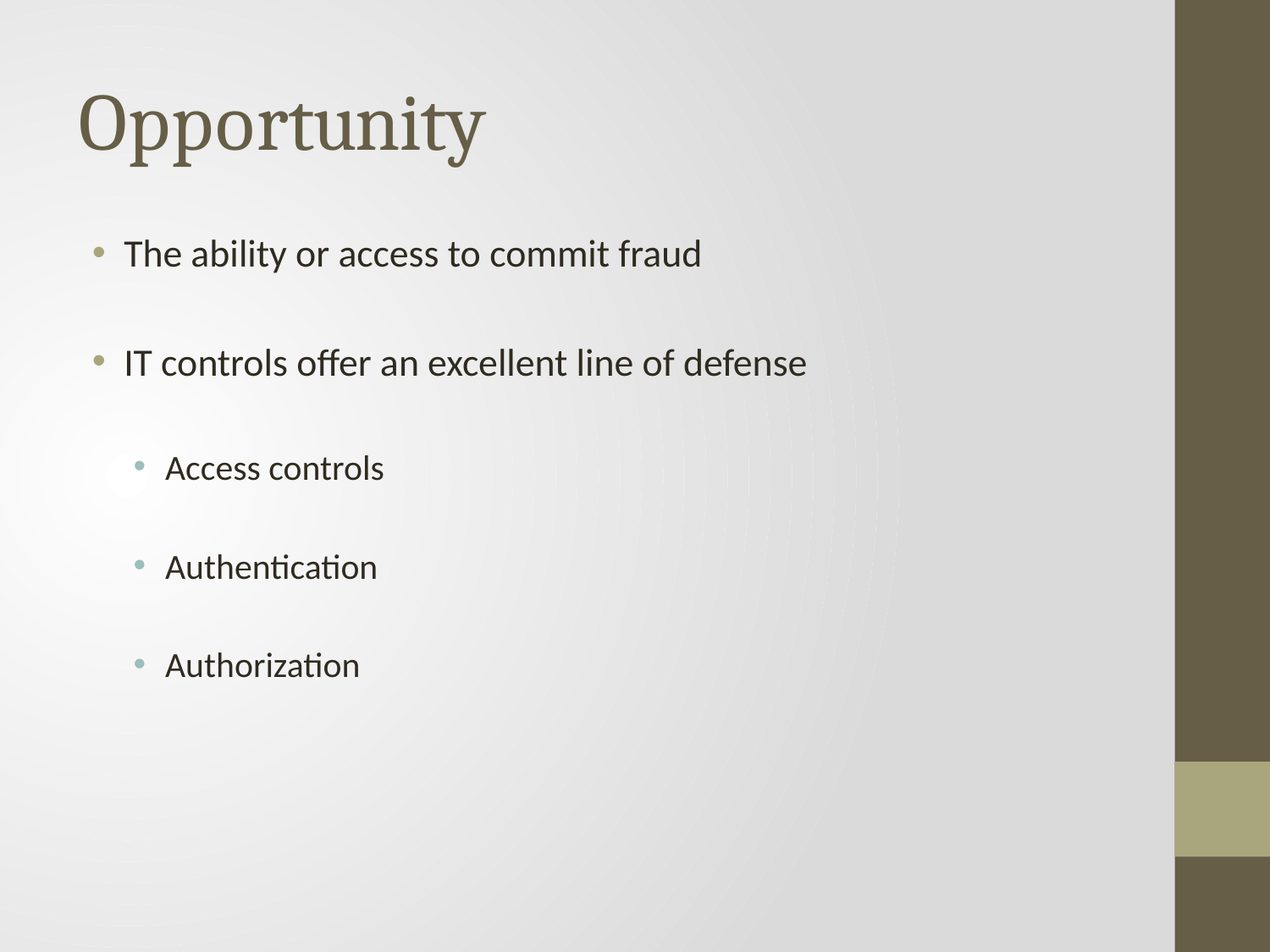

# Opportunity
The ability or access to commit fraud

IT controls offer an excellent line of defense

Access controls

Authentication

Authorization